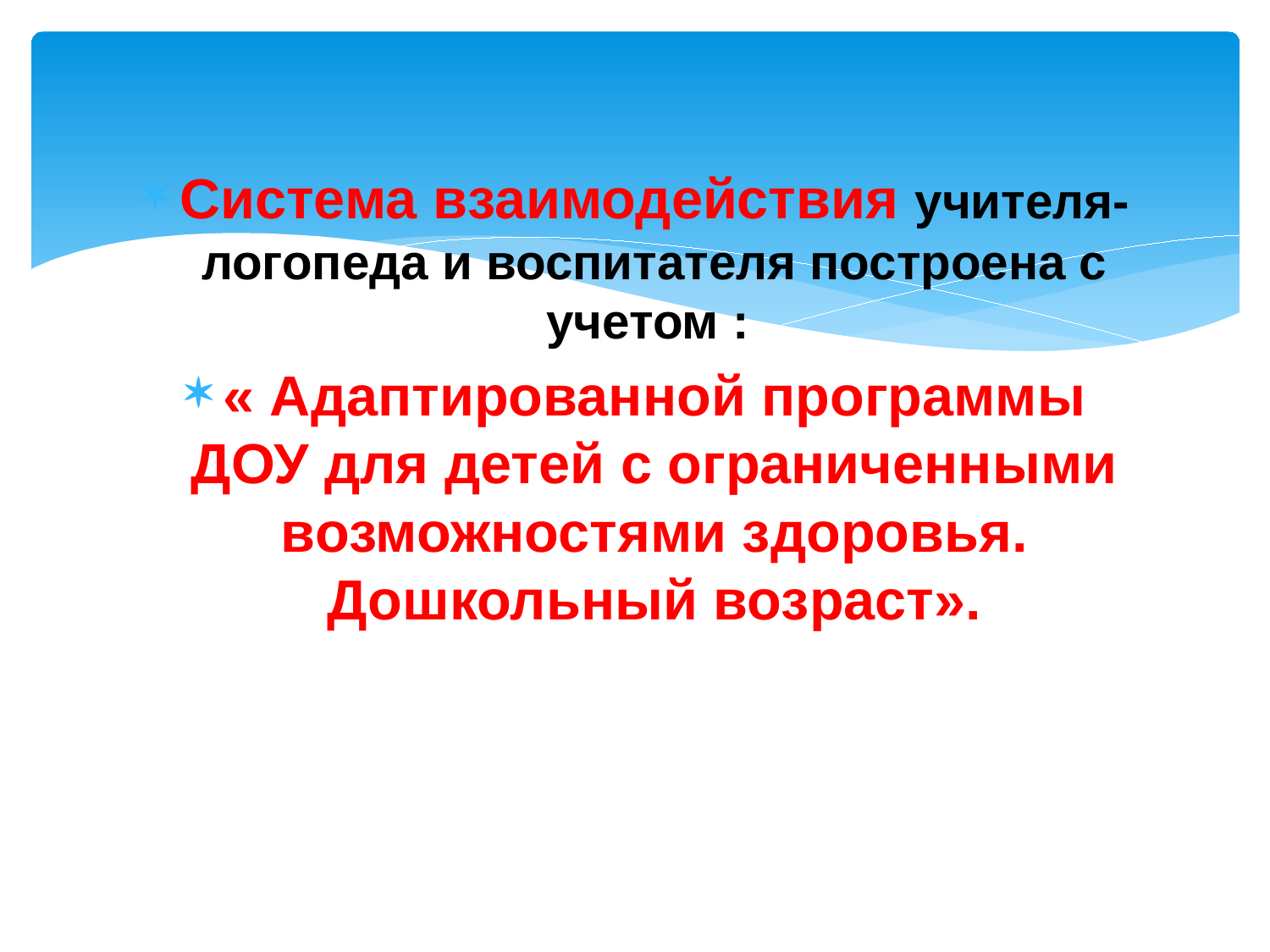

#
Система взаимодействия учителя-логопеда и воспитателя построена с учетом :
« Адаптированной программы ДОУ для детей с ограниченными возможностями здоровья. Дошкольный возраст».